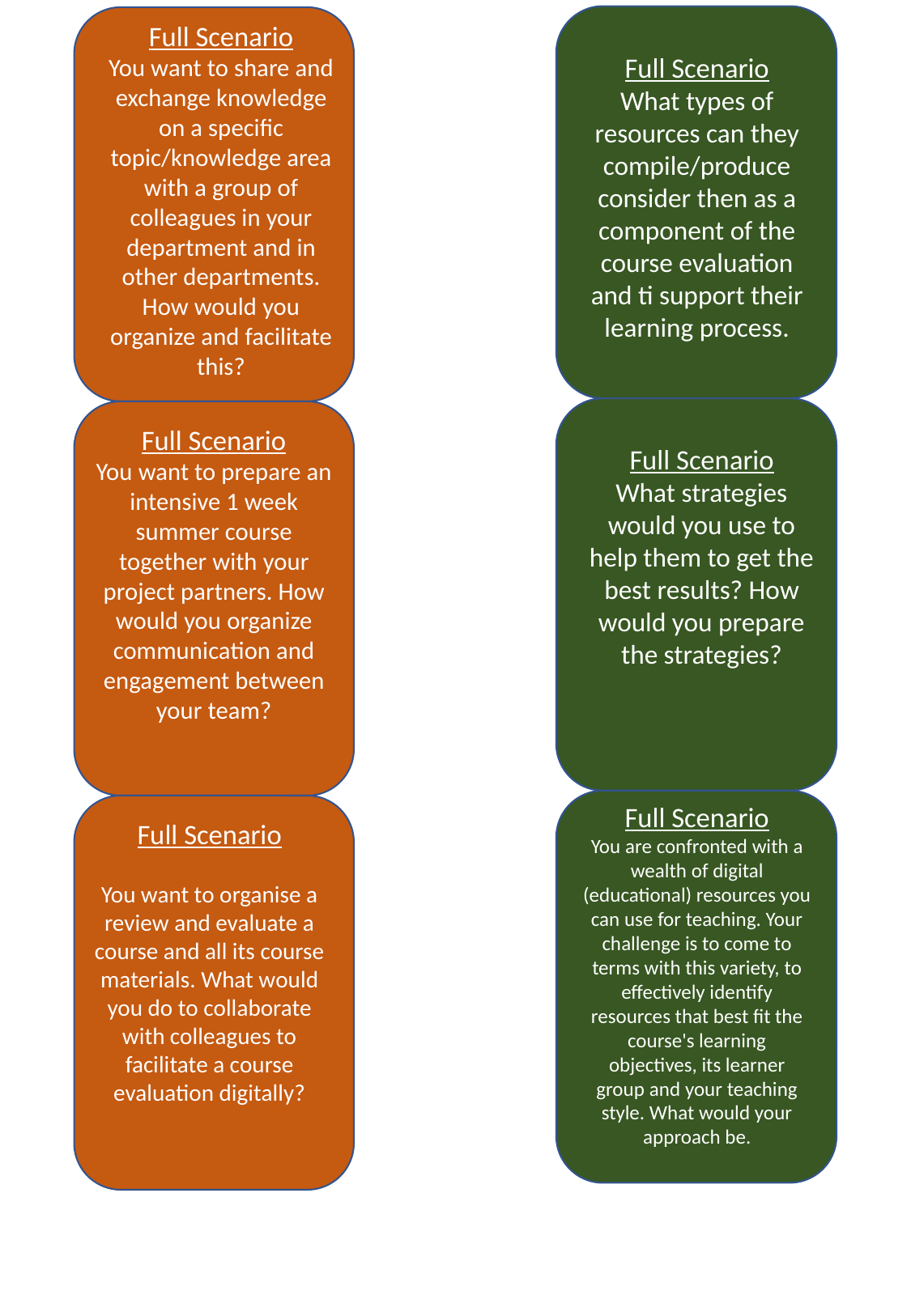

Full Scenario
You want to share and exchange knowledge on a specific topic/knowledge area with a group of colleagues in your department and in other departments. How would you organize and facilitate this?

Full Scenario
What types of resources can they compile/produce consider then as a component of the course evaluation and ti support their learning process.

Full Scenario
You want to prepare an intensive 1 week summer course together with your project partners. How would you organize communication and engagement between your team?

Full Scenario
What strategies would you use to help them to get the best results? How would you prepare the strategies?

Full Scenario
You are confronted with a wealth of digital (educational) resources you can use for teaching. Your challenge is to come to terms with this variety, to effectively identify resources that best fit the course's learning objectives, its learner group and your teaching style. What would your approach be.

Full Scenario

You want to organise a review and evaluate a course and all its course materials. What would you do to collaborate with colleagues to facilitate a course evaluation digitally?